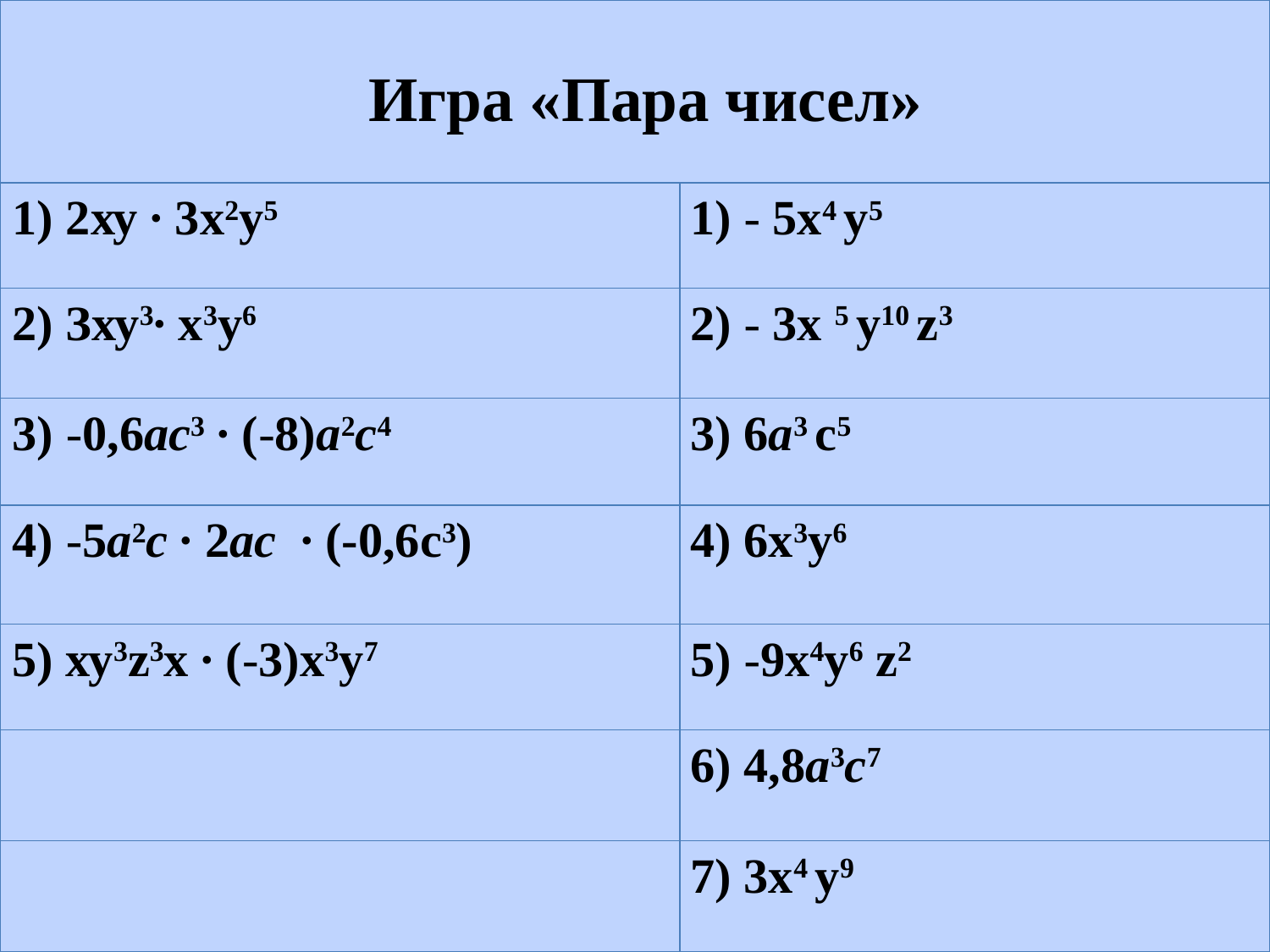

| Игра «Пара чисел» |  |
| --- | --- |
| 1) 2ху ∙ 3x2у5 | 1) - 5х4 у5 |
| 2) Зху3∙ х3у6 | 2) - 3х 5 у10 z3 |
| 3) -0,6ас3 ∙ (-8)а2с4 | 3) 6а3 с5 |
| 4) -5а2с ∙ 2ас ∙ (-0,6с3) | 4) 6х3у6 |
| 5) ху3z3х ∙ (-3)х3у7 | 5) -9х4у6 z2 |
|  | 6) 4,8а3с7 |
|  | 7) 3х4 у9 |
#